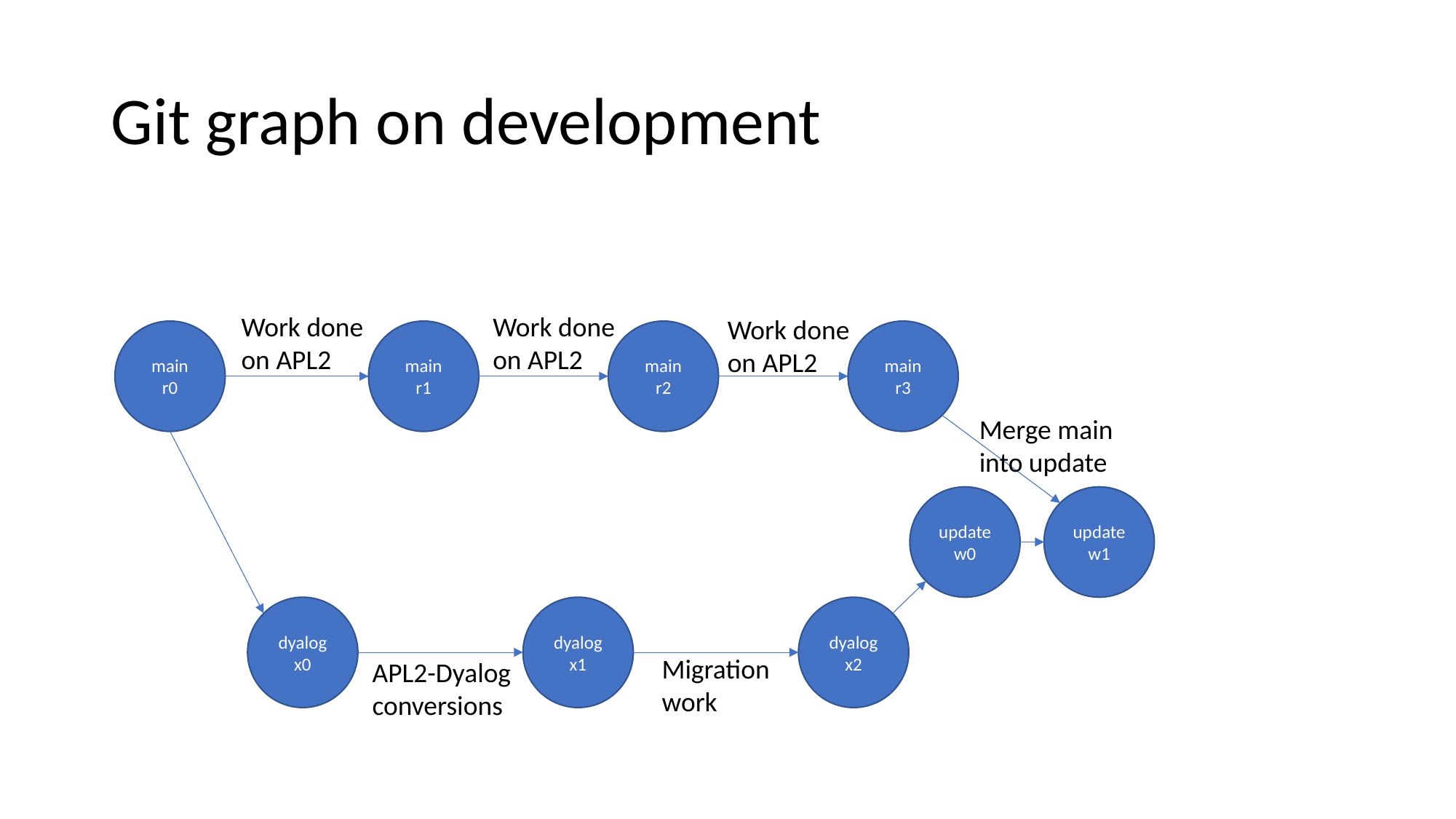

# Git graph on development

Work done
on APL2
Work done
on APL2
Work done
on APL2
main
r2
main
r3
main
r0
main
r1
Merge main
into update
update
w0
update
w1
dyalog
x0
dyalog
x1
dyalog
x2
Migration
work
APL2-Dyalog
conversions